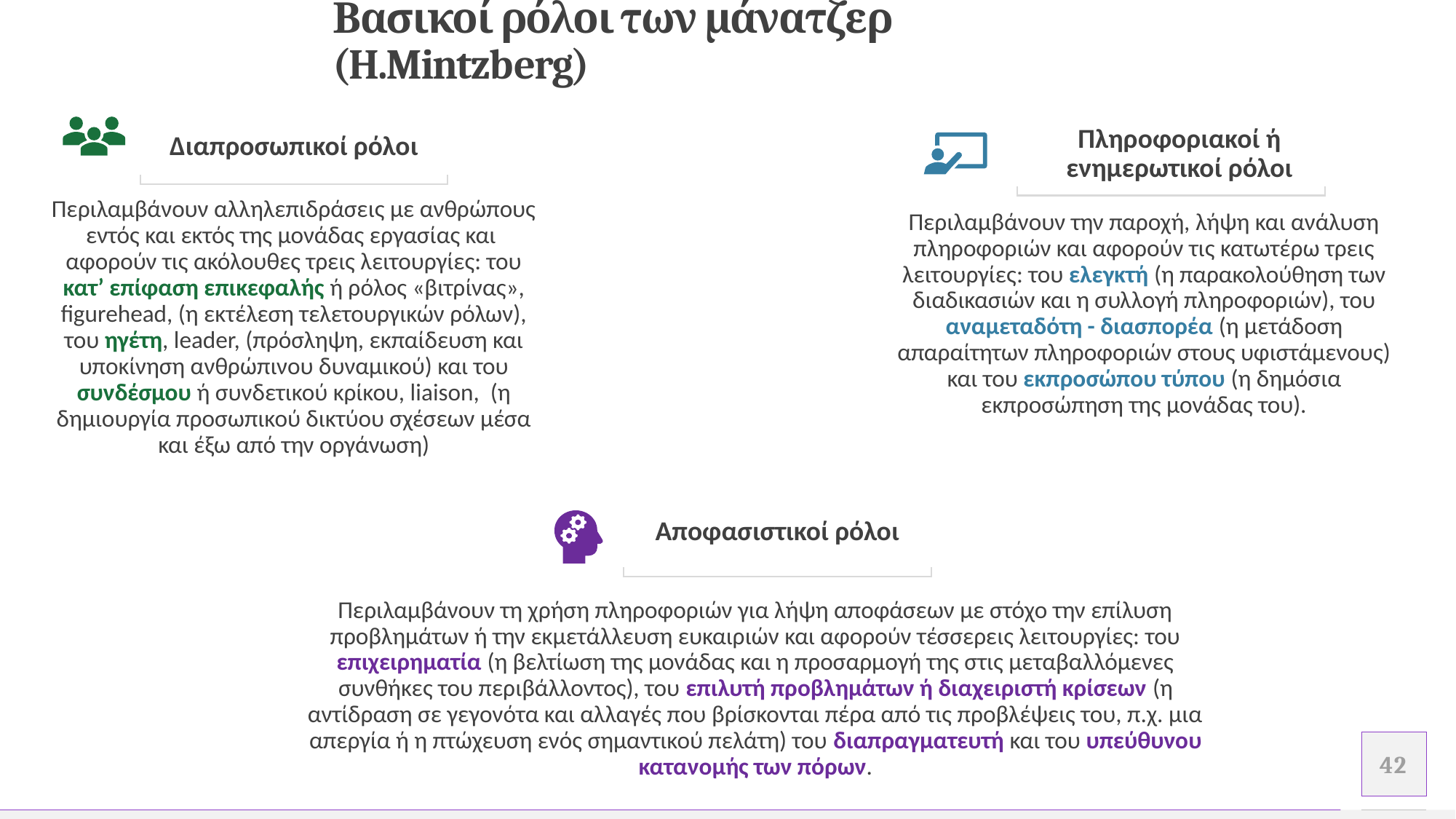

# Βασικοί ρόλοι των μάνατζερ (H.Mintzberg)

Πληροφοριακοί ή ενημερωτικοί ρόλοι
Διαπροσωπικοί ρόλοι

Περιλαμβάνουν αλληλεπιδράσεις με ανθρώπους εντός και εκτός της μονάδας εργασίας και  αφορούν τις ακόλουθες τρεις λειτουργίες: του κατ’ επίφαση επικεφαλής ή ρόλος «βιτρίνας», figurehead, (η εκτέλεση τελετουργικών ρόλων), του ηγέτη, leader, (πρόσληψη, εκπαίδευση και υποκίνηση ανθρώπινου δυναμικού) και του συνδέσμου ή συνδετικού κρίκου, liaison,  (η δημιουργία προσωπικού δικτύου σχέσεων μέσα και έξω από την οργάνωση)
Περιλαμβάνουν την παροχή, λήψη και ανάλυση πληροφοριών και αφορούν τις κατωτέρω τρεις λειτουργίες: του ελεγκτή (η παρακολούθηση των διαδικασιών και η συλλογή πληροφοριών), του αναμεταδότη - διασπορέα (η μετάδοση απαραίτητων πληροφοριών στους υφιστάμενους) και του εκπροσώπου τύπου (η δημόσια εκπροσώπηση της μονάδας του).

Αποφασιστικοί ρόλοι

Περιλαμβάνουν τη χρήση πληροφοριών για λήψη αποφάσεων με στόχο την επίλυση προβλημάτων ή την εκμετάλλευση ευκαιριών και αφορούν τέσσερεις λειτουργίες: του επιχειρηματία (η βελτίωση της μονάδας και η προσαρμογή της στις μεταβαλλόμενες συνθήκες του περιβάλλοντος), του επιλυτή προβλημάτων ή διαχειριστή κρίσεων (η αντίδραση σε γεγονότα και αλλαγές που βρίσκονται πέρα από τις προβλέψεις του, π.χ. μια απεργία ή η πτώχευση ενός σημαντικού πελάτη) του διαπραγματευτή και του υπεύθυνου κατανομής των πόρων.
.
.
42
Προσθέστε υποσέλιδο